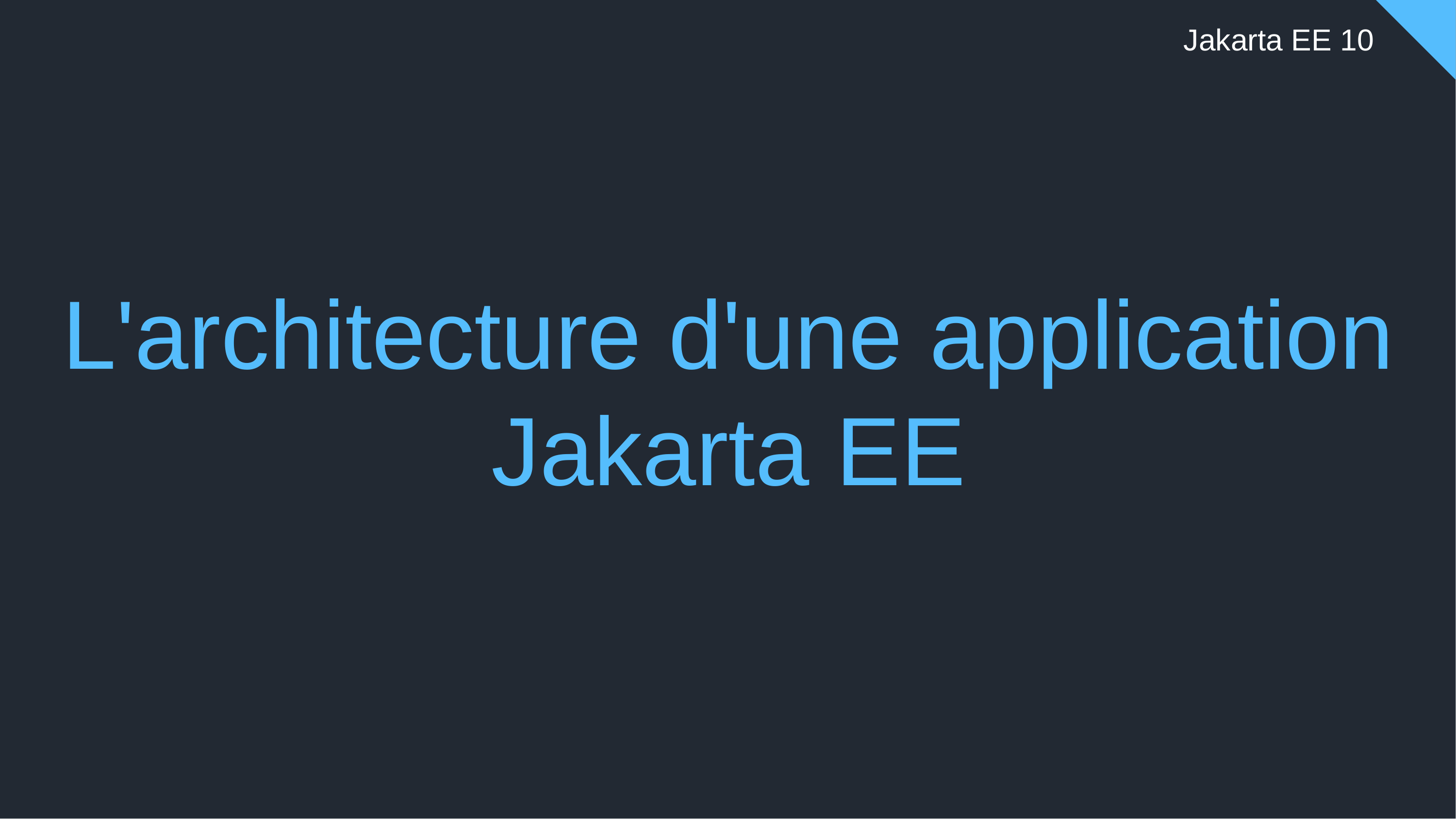

# Jakarta EE 10
L'architecture d'une application Jakarta EE